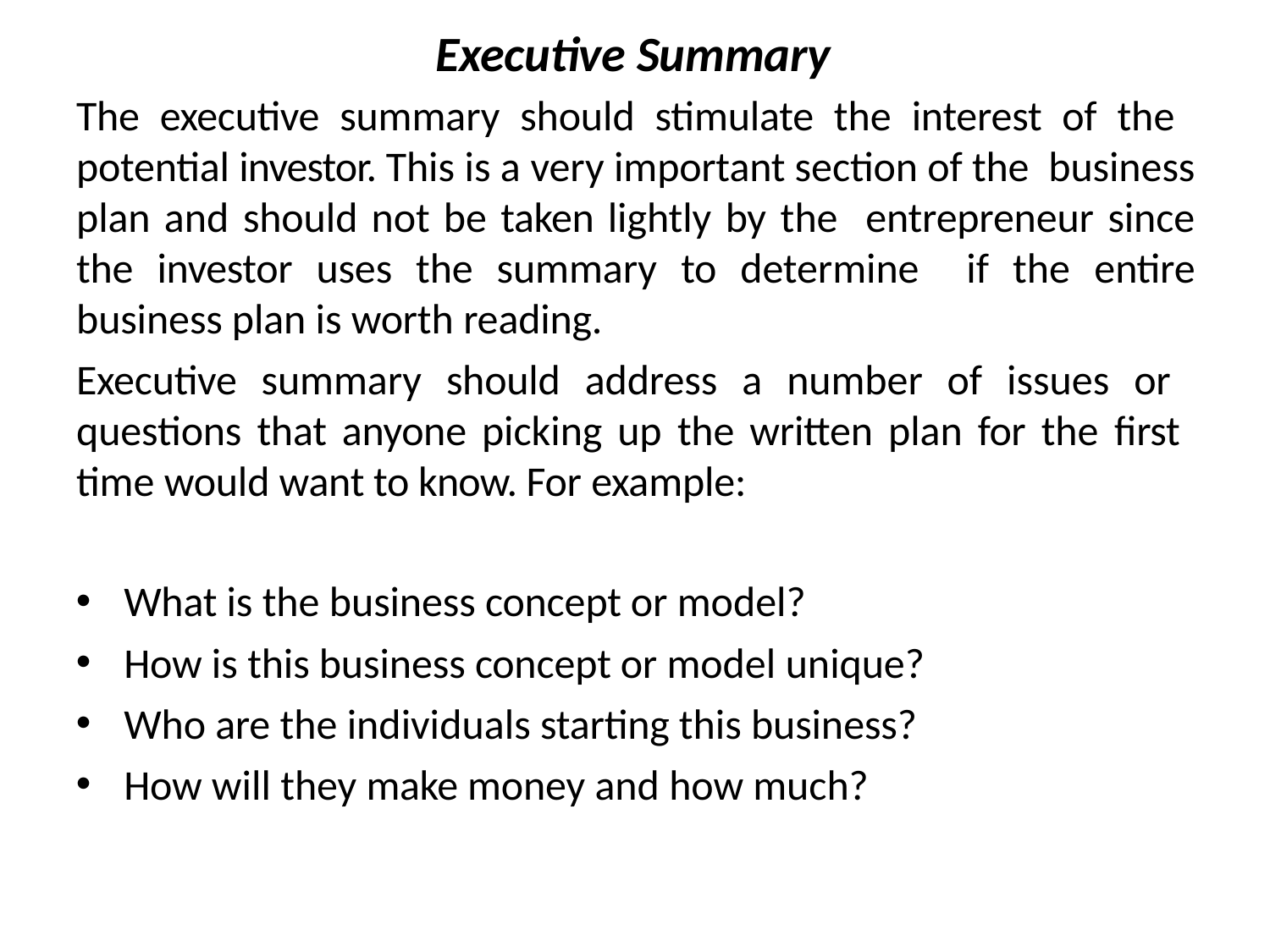

# Executive Summary
The executive summary should stimulate the interest of the  potential investor. This is a very important section of the  business plan and should not be taken lightly by the  entrepreneur since the investor uses the summary to determine  if the entire business plan is worth reading.
Executive summary should address a number of issues or  questions that anyone picking up the written plan for the first  time would want to know. For example:

What is the business concept or model?
How is this business concept or model unique?
Who are the individuals starting this business?
How will they make money and how much?